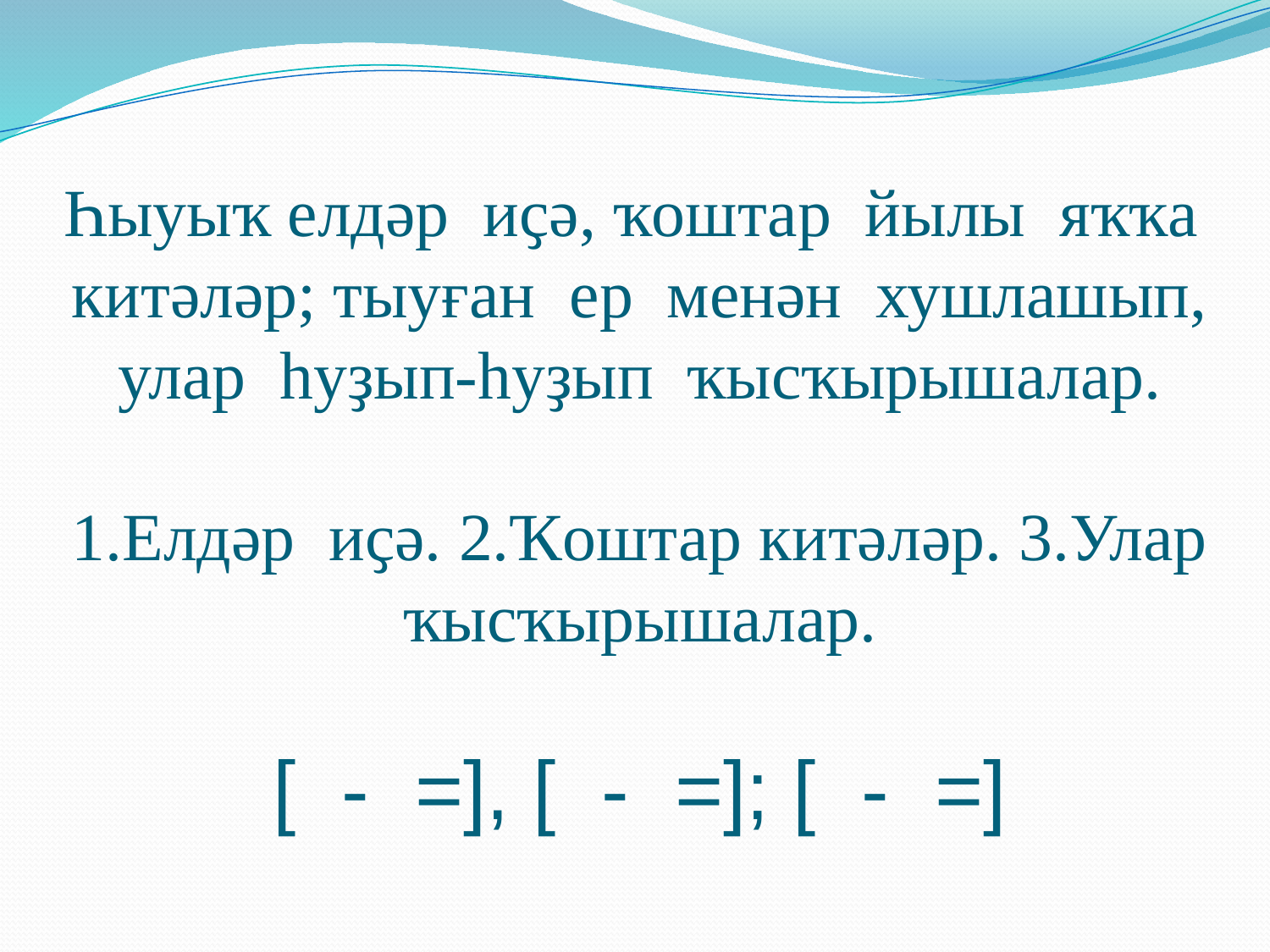

# Һыуыҡ елдәр  иҫә, ҡоштар  йылы  яҡҡа  китәләр; тыуған  ер  менән  хушлашып, улар  һуҙып-һуҙып  ҡысҡырышалар. 1.Елдәр  иҫә. 2.Ҡоштар китәләр. 3.Улар ҡысҡырышалар. [  -  =], [  -  =]; [  -  =]